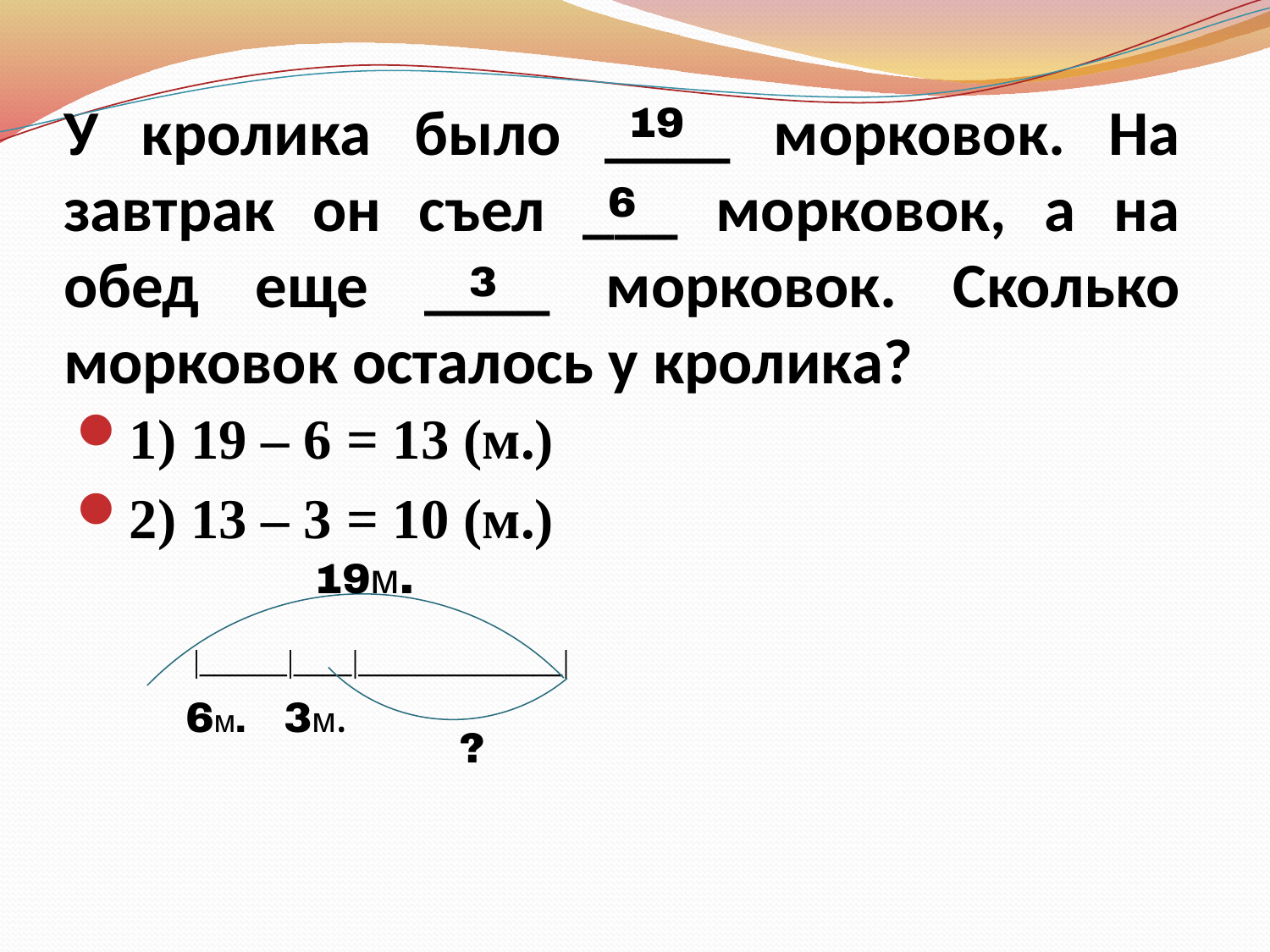

# У кролика было ____ морковок. На завтрак он съел ___ морковок, а на обед еще ____ морковок. Сколько морковок осталось у кролика?
19
6
3

1) 19 – 6 = 13 (м.)
2) 13 – 3 = 10 (м.)
19м.

|______|____|______________|
6м.
3м.
?